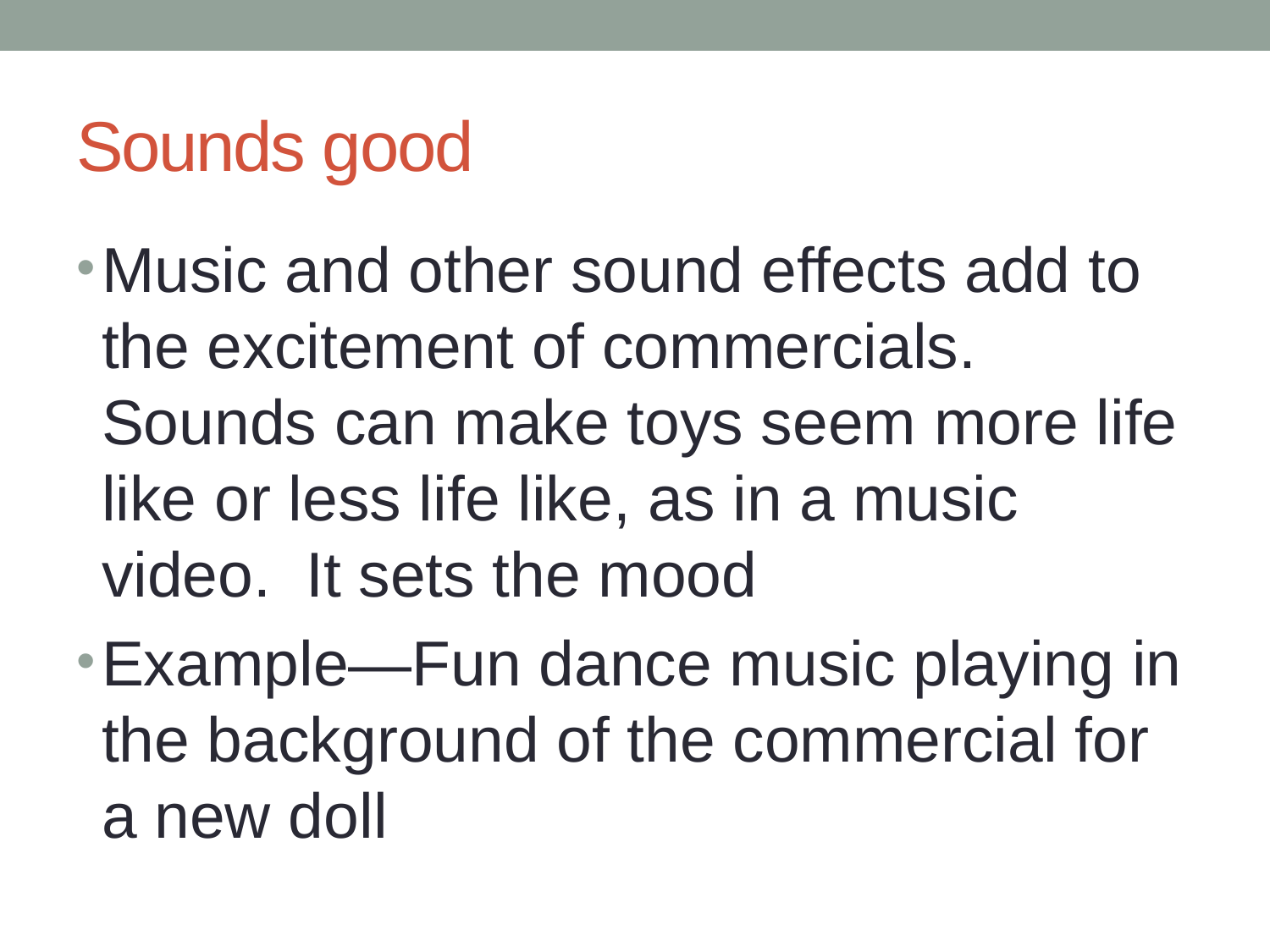

# Sounds good
Music and other sound effects add to the excitement of commercials.  Sounds can make toys seem more life like or less life like, as in a music video.  It sets the mood
Example—Fun dance music playing in the background of the commercial for a new doll